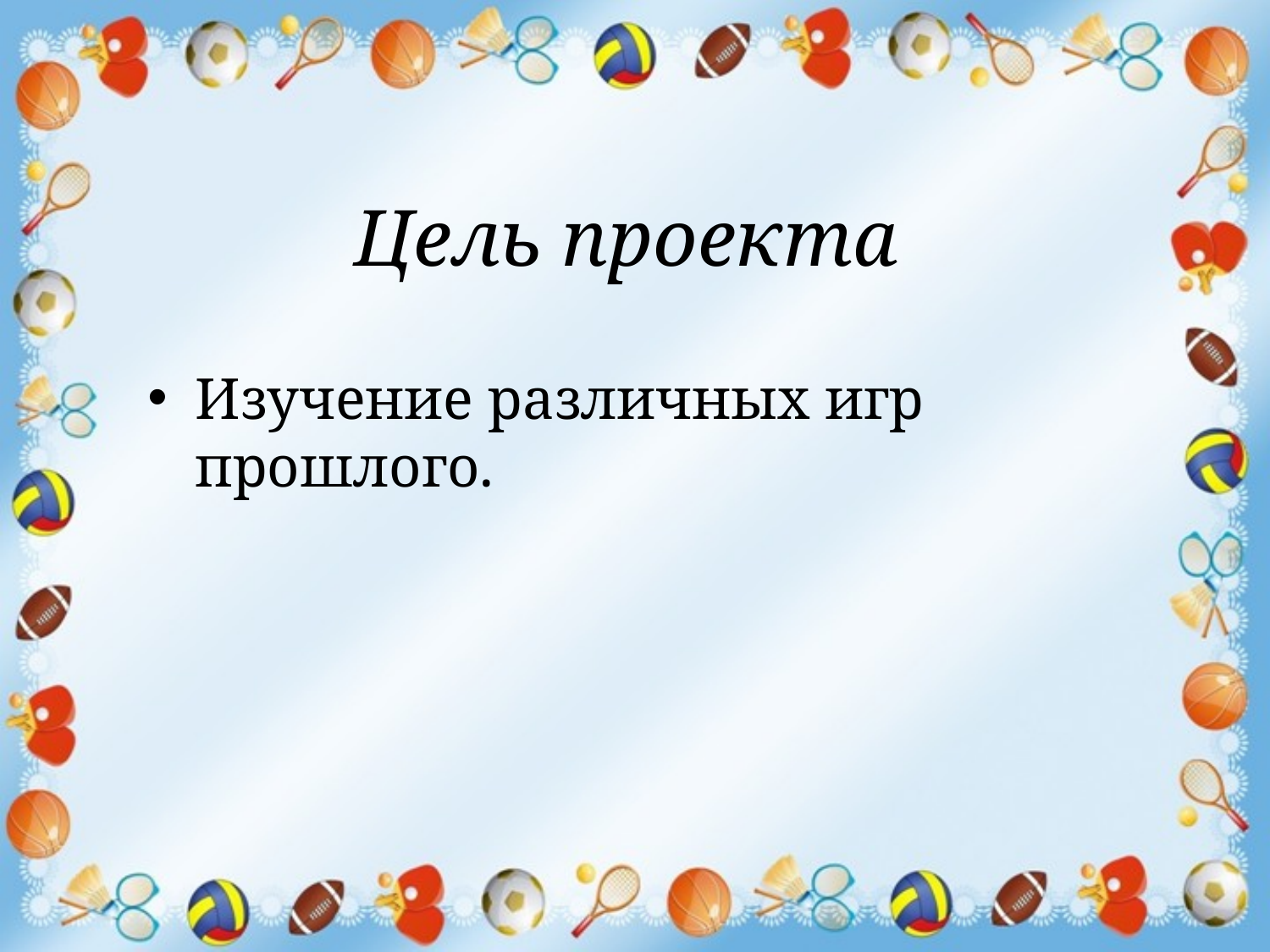

# Цель проекта
Изучение различных игр прошлого.